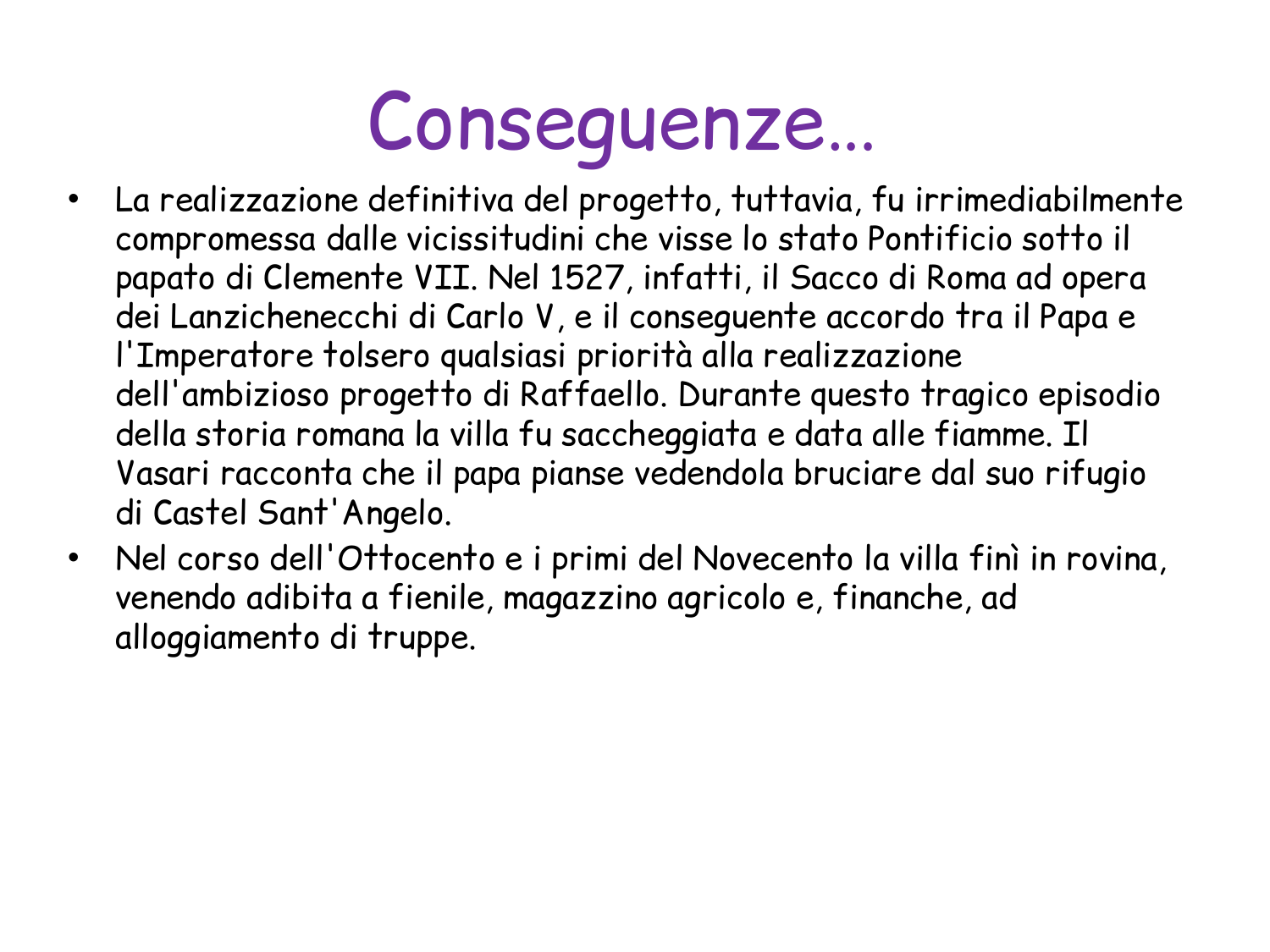

# Conseguenze…

La realizzazione definitiva del progetto, tuttavia, fu irrimediabilmente compromessa dalle vicissitudini che visse lo stato Pontificio sotto il papato di Clemente VII. Nel 1527, infatti, il Sacco di Roma ad opera dei Lanzichenecchi di Carlo V, e il conseguente accordo tra il Papa e l'Imperatore tolsero qualsiasi priorità alla realizzazione dell'ambizioso progetto di Raffaello. Durante questo tragico episodio della storia romana la villa fu saccheggiata e data alle fiamme. Il Vasari racconta che il papa pianse vedendola bruciare dal suo rifugio di Castel Sant'Angelo.
Nel corso dell'Ottocento e i primi del Novecento la villa finì in rovina, venendo adibita a fienile, magazzino agricolo e, finanche, ad alloggiamento di truppe.